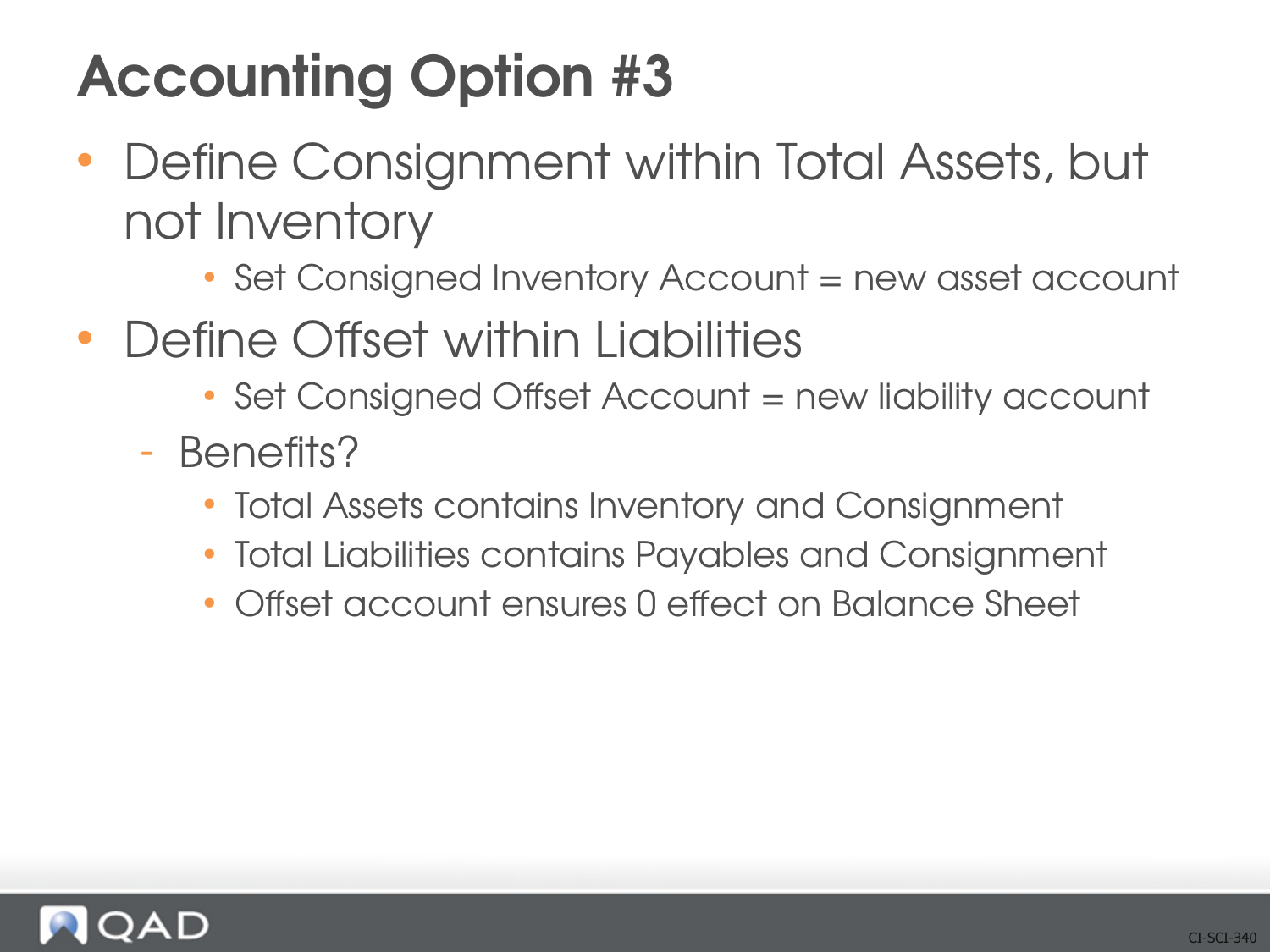

# Accounting Option #3
Define Consignment within Total Assets, but not Inventory
Set Consigned Inventory Account = new asset account
Define Offset within Liabilities
Set Consigned Offset Account = new liability account
Benefits?
Total Assets contains Inventory and Consignment
Total Liabilities contains Payables and Consignment
Offset account ensures 0 effect on Balance Sheet

CI-SCI-340